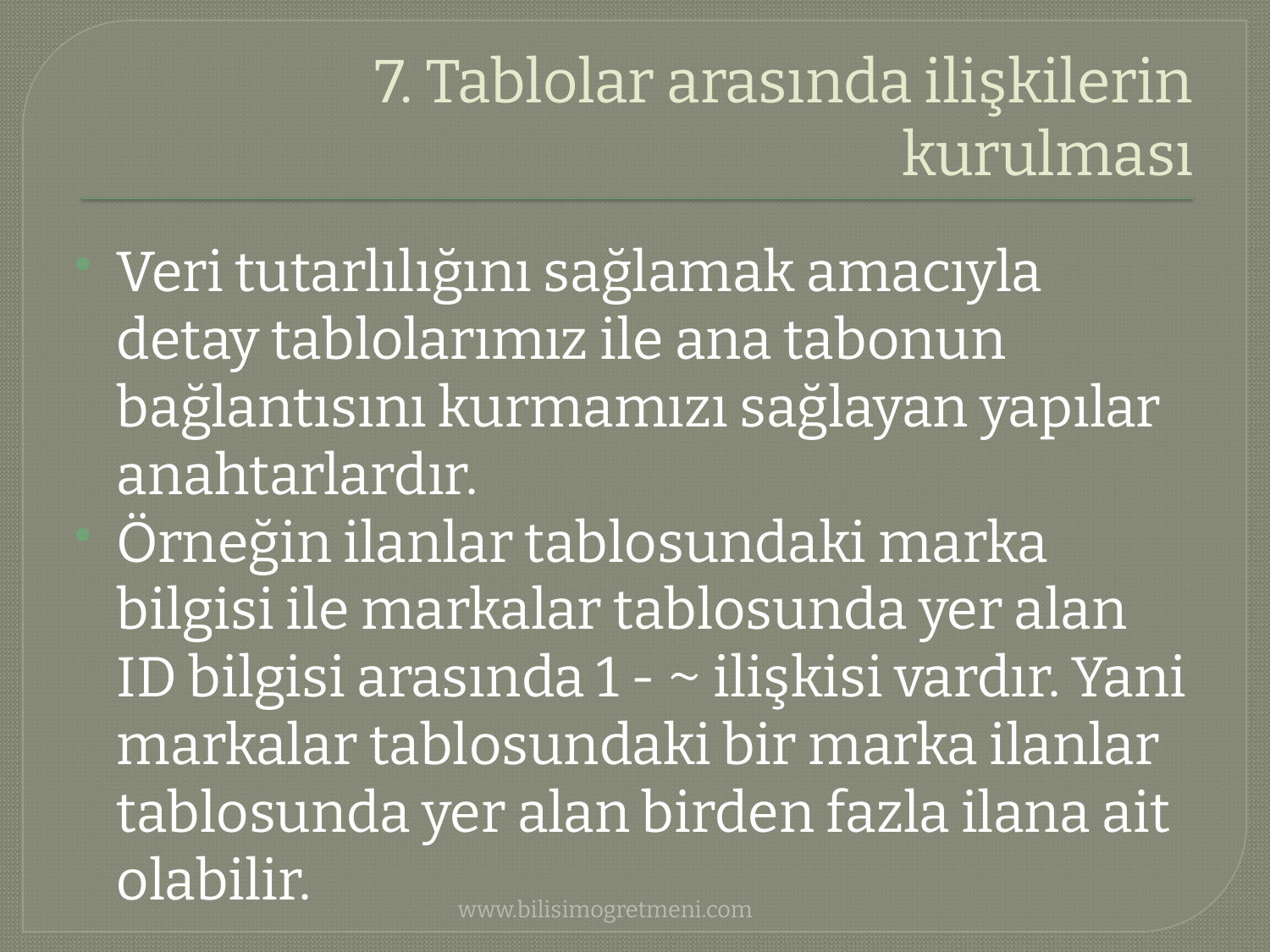

# 7. Tablolar arasında ilişkilerin kurulması
Veri tutarlılığını sağlamak amacıyla detay tablolarımız ile ana tabonun bağlantısını kurmamızı sağlayan yapılar anahtarlardır.
Örneğin ilanlar tablosundaki marka bilgisi ile markalar tablosunda yer alan ID bilgisi arasında 1 - ~ ilişkisi vardır. Yani markalar tablosundaki bir marka ilanlar tablosunda yer alan birden fazla ilana ait olabilir.
www.bilisimogretmeni.com